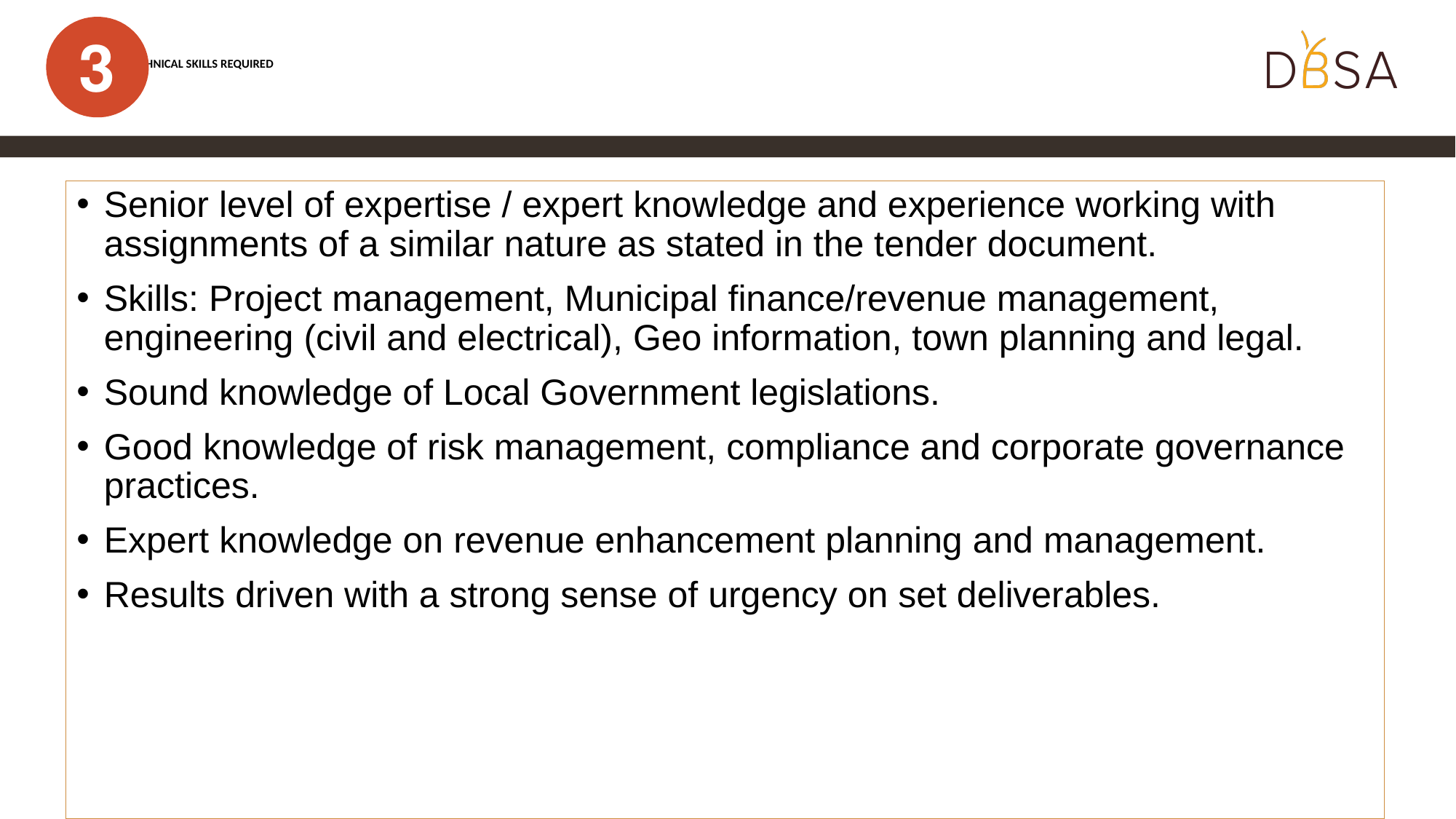

# TECHNICAL SKILLS REQUIRED
3
Senior level of expertise / expert knowledge and experience working with  assignments of a similar nature as stated in the tender document.
Skills: Project management, Municipal finance/revenue management, engineering (civil and electrical), Geo information, town planning and legal.
Sound knowledge of Local Government legislations.
Good knowledge of risk management, compliance and corporate governance practices.
Expert knowledge on revenue enhancement planning and management.
Results driven with a strong sense of urgency on set deliverables.